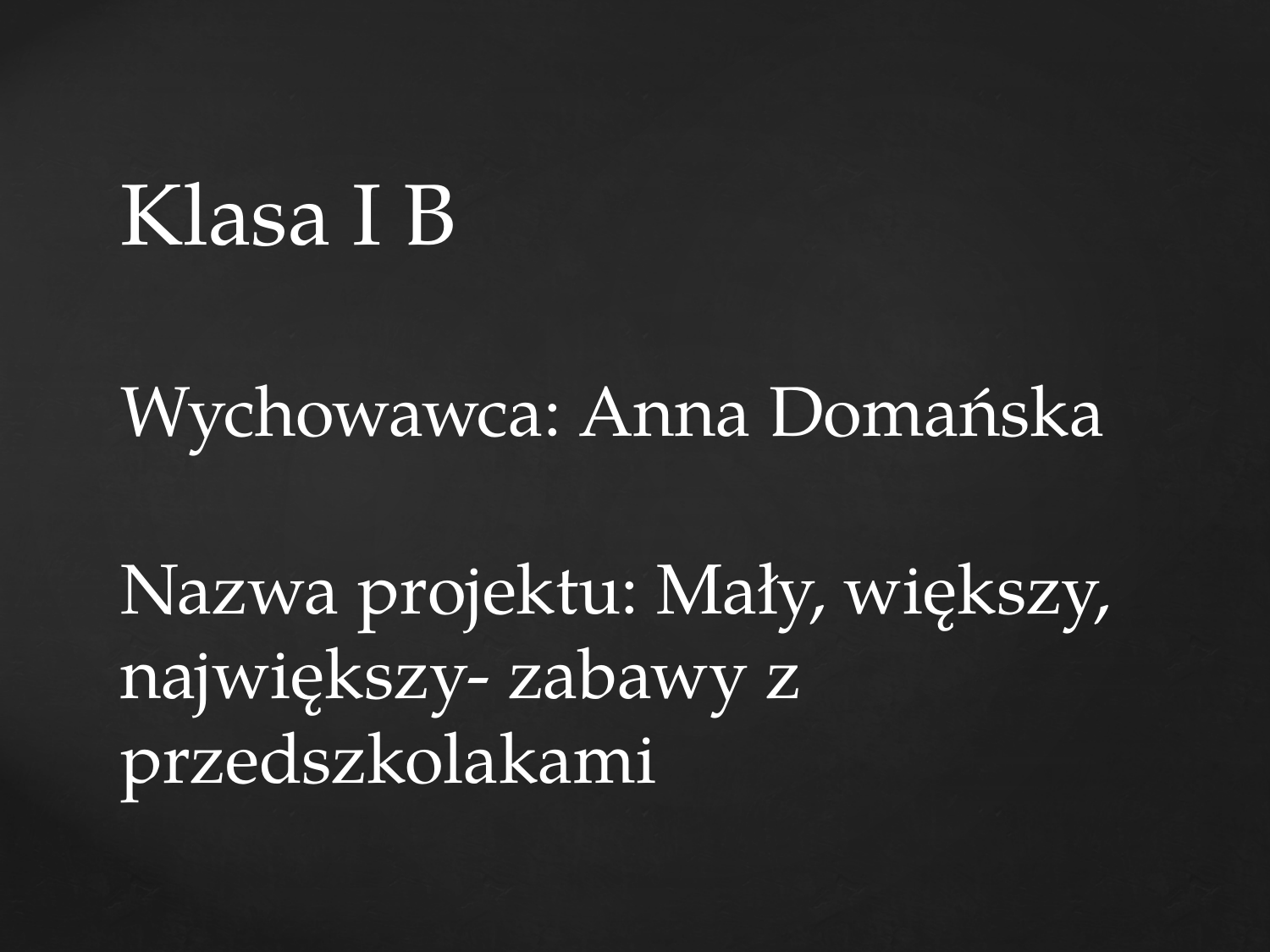

# Klasa I B Wychowawca: Anna Domańska Nazwa projektu: Mały, większy, największy- zabawy z przedszkolakami